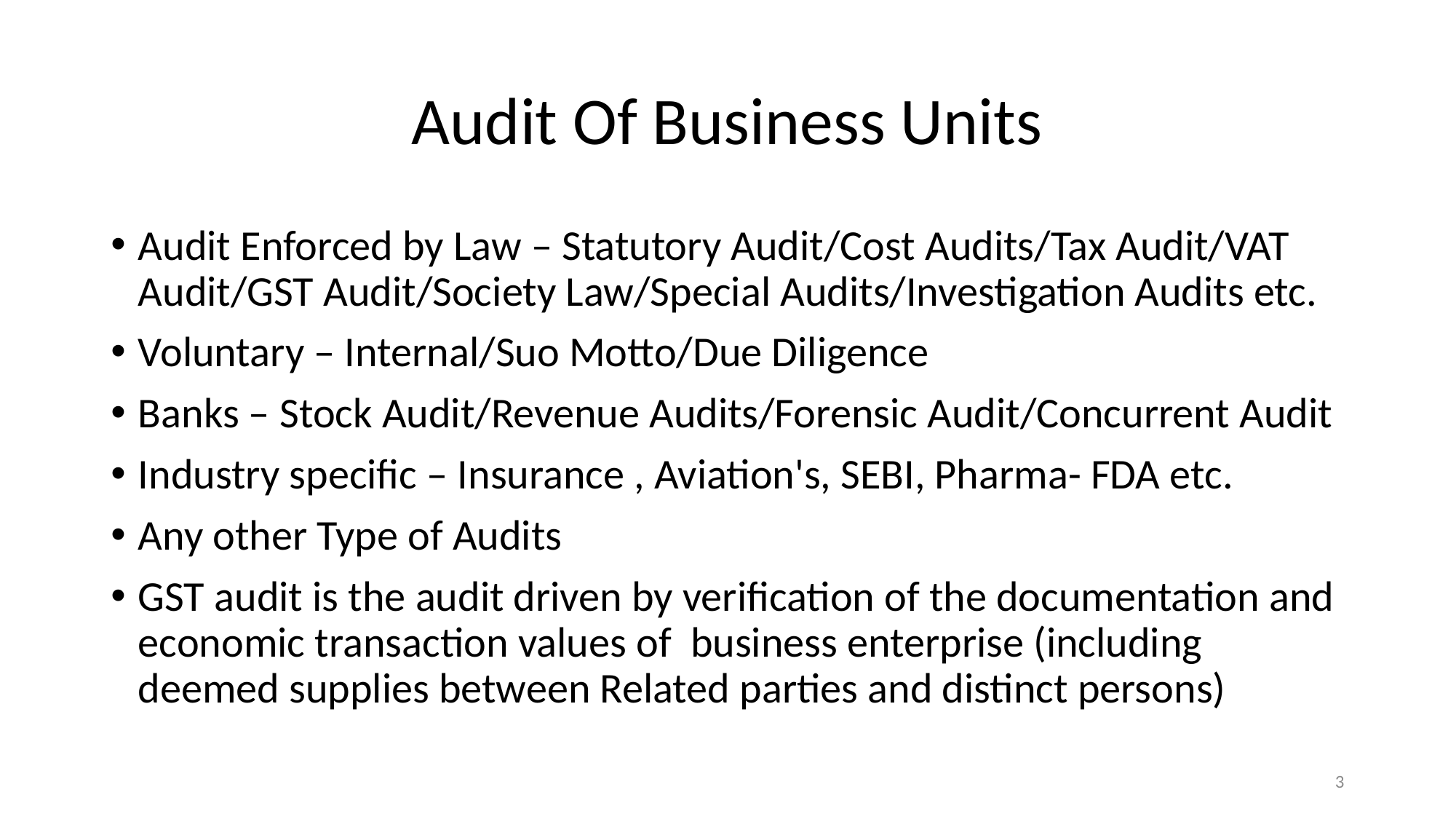

# Audit Of Business Units
Audit Enforced by Law – Statutory Audit/Cost Audits/Tax Audit/VAT Audit/GST Audit/Society Law/Special Audits/Investigation Audits etc.
Voluntary – Internal/Suo Motto/Due Diligence
Banks – Stock Audit/Revenue Audits/Forensic Audit/Concurrent Audit
Industry specific – Insurance , Aviation's, SEBI, Pharma- FDA etc.
Any other Type of Audits
GST audit is the audit driven by verification of the documentation and economic transaction values of  business enterprise (including deemed supplies between Related parties and distinct persons)

3